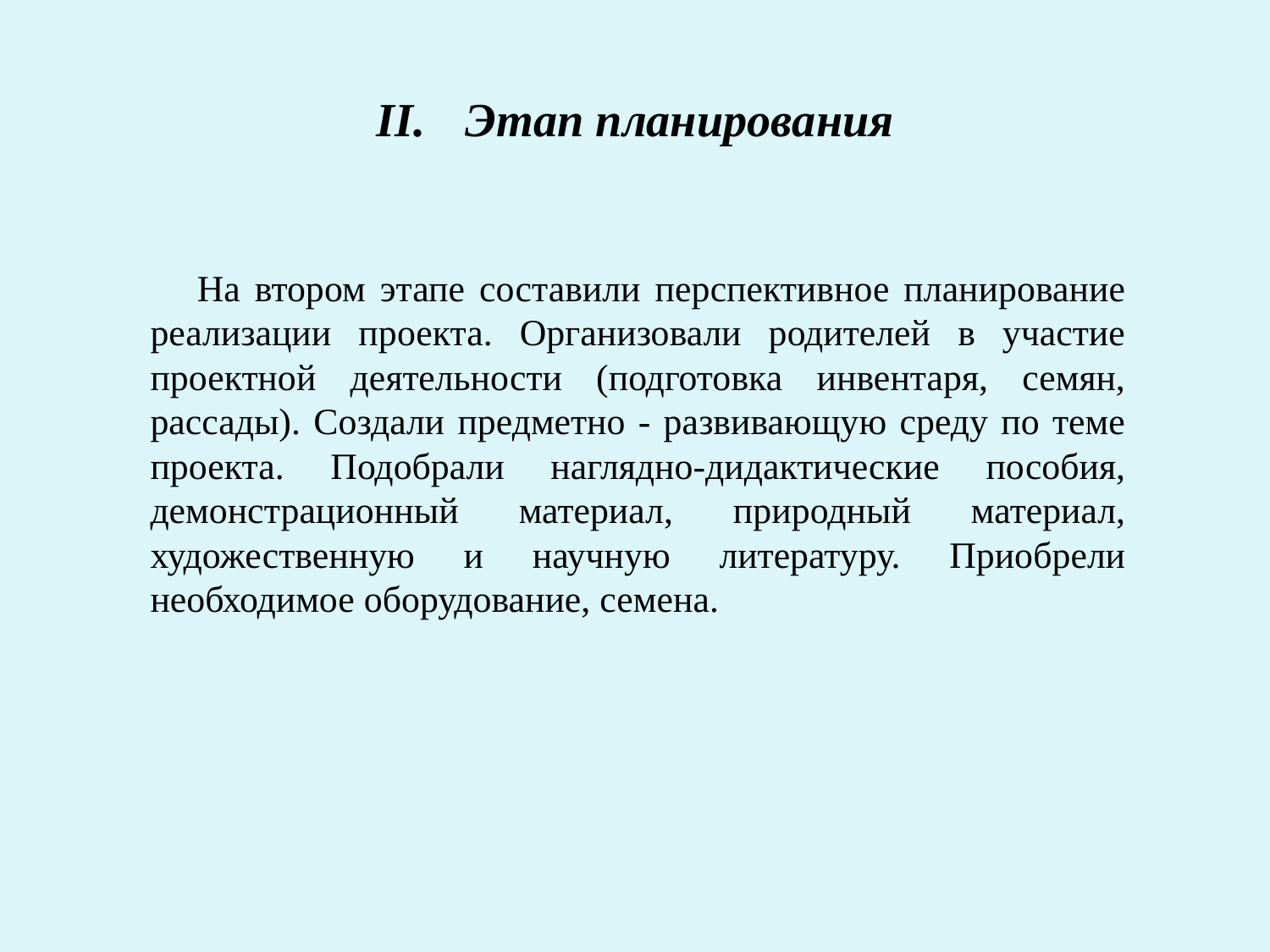

# Этап планирования
На втором этапе составили перспективное планирование реализации проекта. Организовали родителей в участие проектной деятельности (подготовка инвентаря, семян, рассады). Создали предметно - развивающую среду по теме проекта. Подобрали наглядно-дидактические пособия, демонстрационный материал, природный материал, художественную и научную литературу. Приобрели необходимое оборудование, семена.